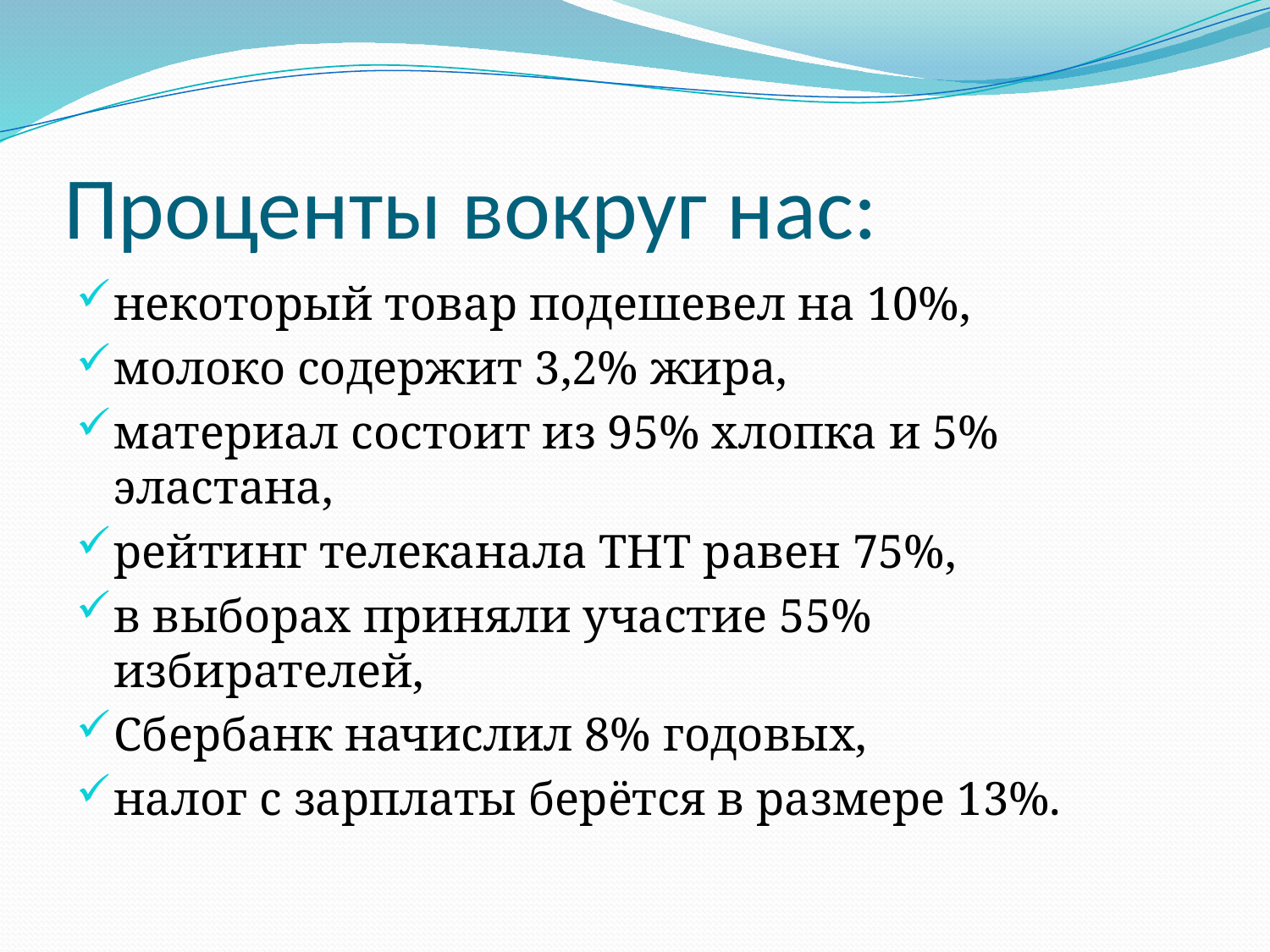

# Проценты вокруг нас:
некоторый товар подешевел на 10%,
молоко содержит 3,2% жира,
материал состоит из 95% хлопка и 5% эластана,
рейтинг телеканала ТНТ равен 75%,
в выборах приняли участие 55% избирателей,
Сбербанк начислил 8% годовых,
налог с зарплаты берётся в размере 13%.